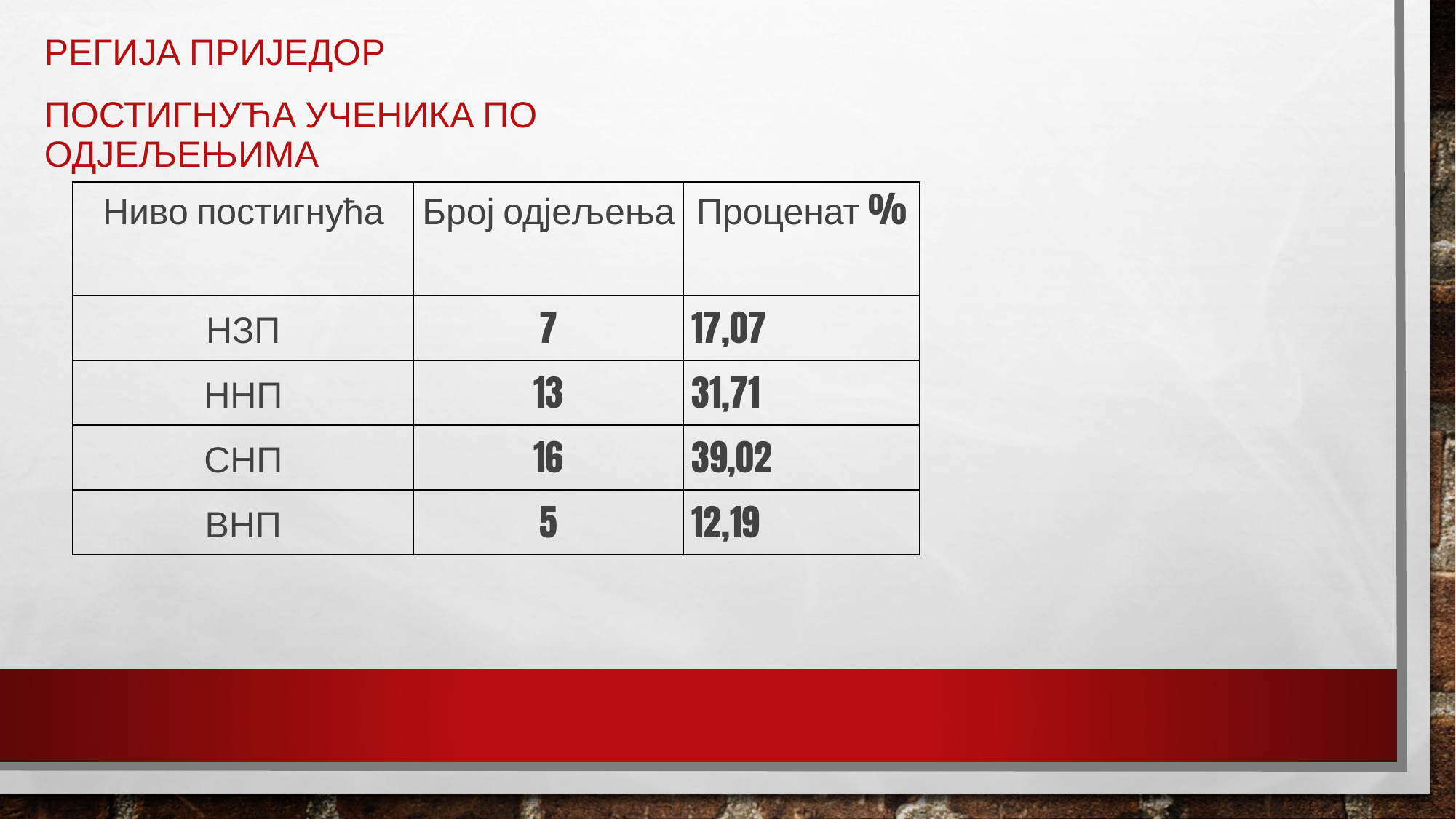

РЕГИЈА ПРИЈЕДОР
# ПОСТИГНУЋА УЧЕНИКА ПО ОДЈЕЉЕЊИМА
| Ниво постигнућа | Број одјељења | Проценат % |
| --- | --- | --- |
| НЗП | 7 | 17,07 |
| ННП | 13 | 31,71 |
| СНП | 16 | 39,02 |
| ВНП | 5 | 12,19 |